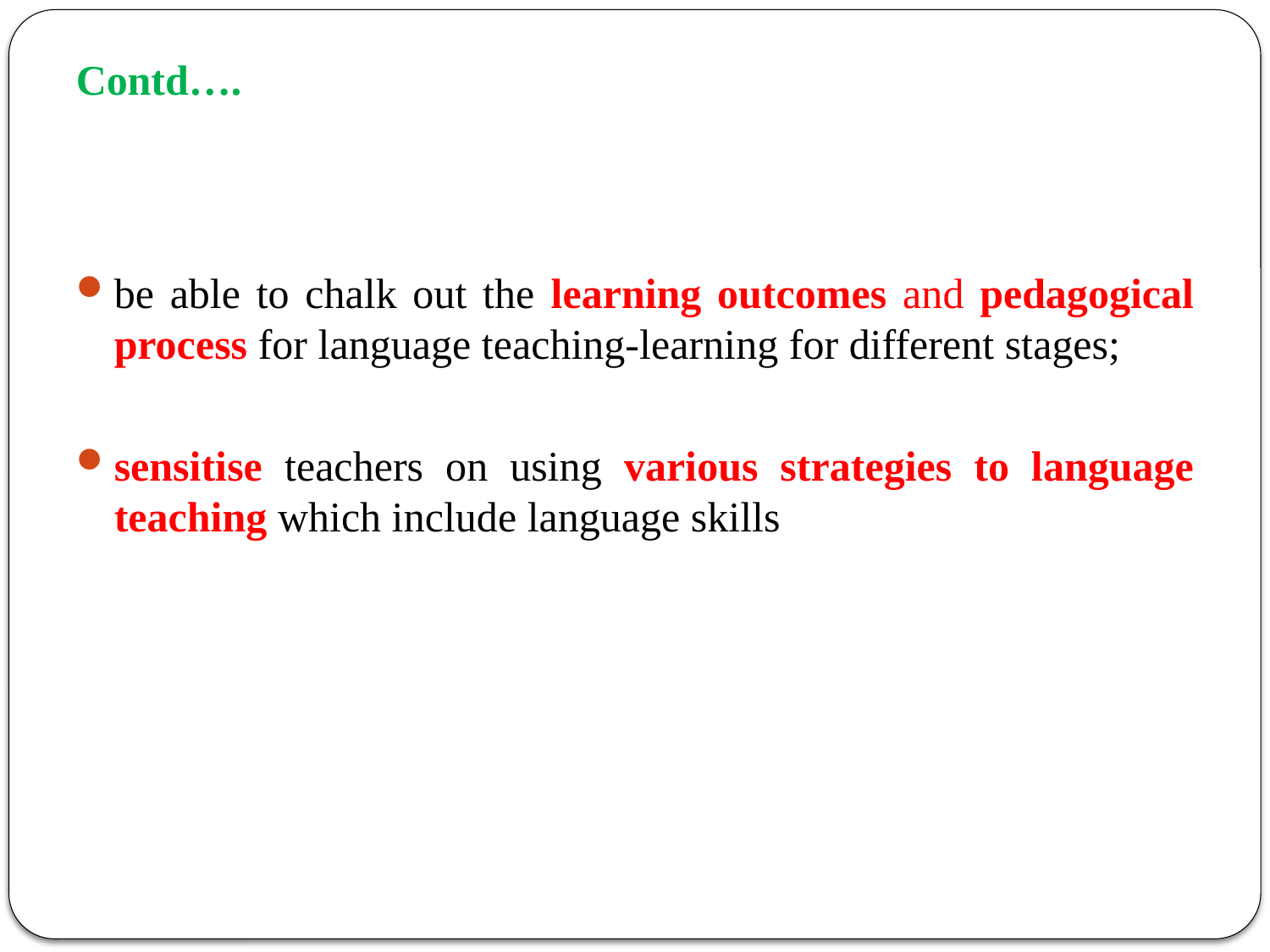

# Contd….

be able to chalk out the learning outcomes and pedagogical process for language teaching-learning for different stages;

sensitise teachers on using various strategies to language teaching which include language skills